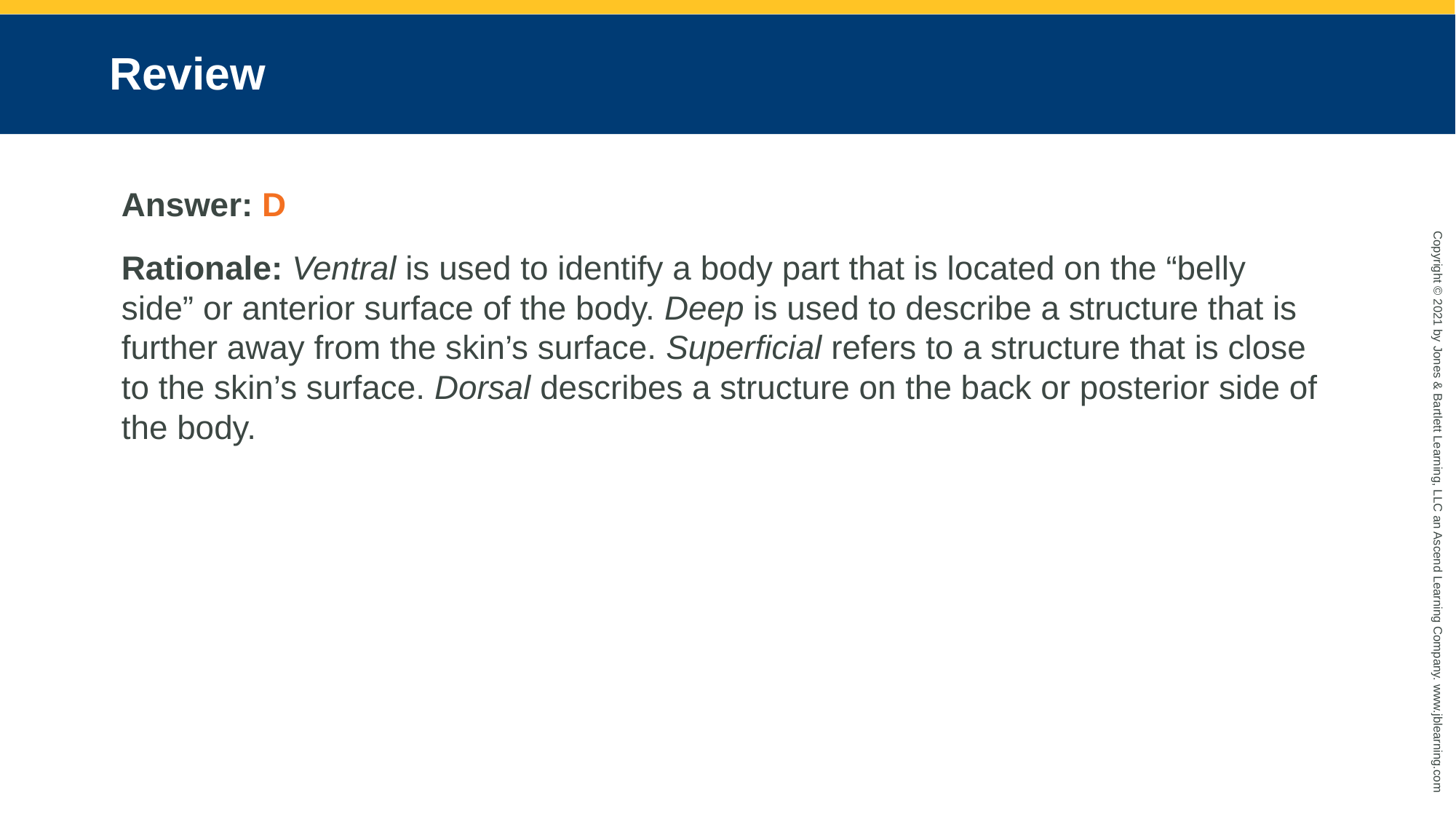

# Review
Answer: D
Rationale: Ventral is used to identify a body part that is located on the “belly side” or anterior surface of the body. Deep is used to describe a structure that is further away from the skin’s surface. Superficial refers to a structure that is close to the skin’s surface. Dorsal describes a structure on the back or posterior side of the body.